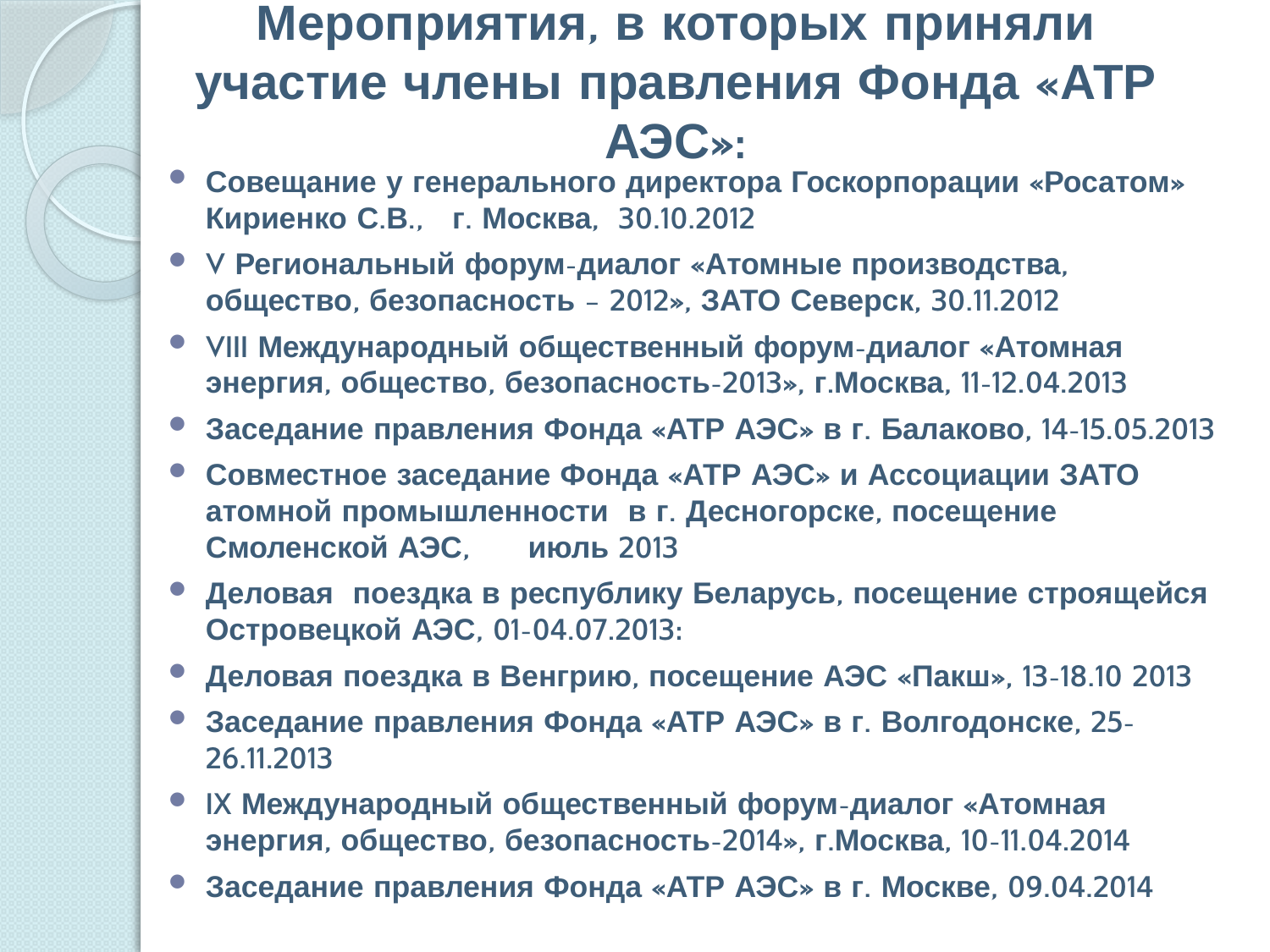

# Мероприятия, в которых приняли участие члены правления Фонда «АТР АЭС»:
Совещание у генерального директора Госкорпорации «Росатом» Кириенко С.В.,   г. Москва,  30.10.2012
V Региональный форум-диалог «Атомные производства, общество, безопасность – 2012», ЗАТО Северск, 30.11.2012
VIII Международный общественный форум-диалог «Атомная энергия, общество, безопасность-2013», г.Москва, 11-12.04.2013
Заседание правления Фонда «АТР АЭС» в г. Балаково, 14-15.05.2013
Совместное заседание Фонда «АТР АЭС» и Ассоциации ЗАТО атомной промышленности  в г. Десногорске, посещение Смоленской АЭС,      июль 2013
Деловая  поездка в республику Беларусь, посещение строящейся Островецкой АЭС, 01-04.07.2013:
Деловая поездка в Венгрию, посещение АЭС «Пакш», 13-18.10 2013
Заседание правления Фонда «АТР АЭС» в г. Волгодонске, 25-26.11.2013
IX Международный общественный форум-диалог «Атомная энергия, общество, безопасность-2014», г.Москва, 10-11.04.2014
Заседание правления Фонда «АТР АЭС» в г. Москве, 09.04.2014